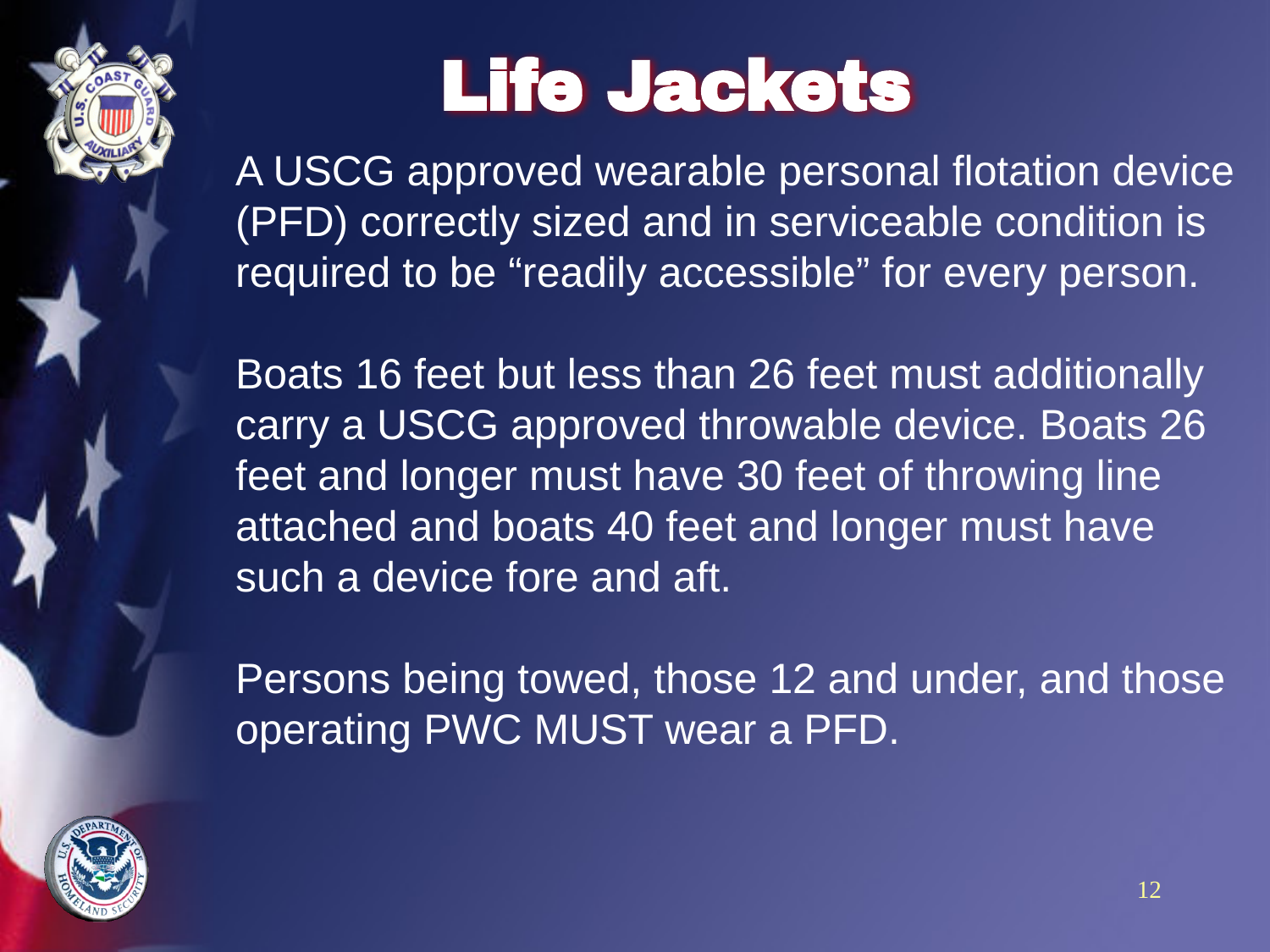

# Life Jackets
A USCG approved wearable personal flotation device (PFD) correctly sized and in serviceable condition is required to be “readily accessible” for every person.

Boats 16 feet but less than 26 feet must additionally carry a USCG approved throwable device. Boats 26 feet and longer must have 30 feet of throwing line attached and boats 40 feet and longer must have such a device fore and aft.

Persons being towed, those 12 and under, and those operating PWC MUST wear a PFD.
12